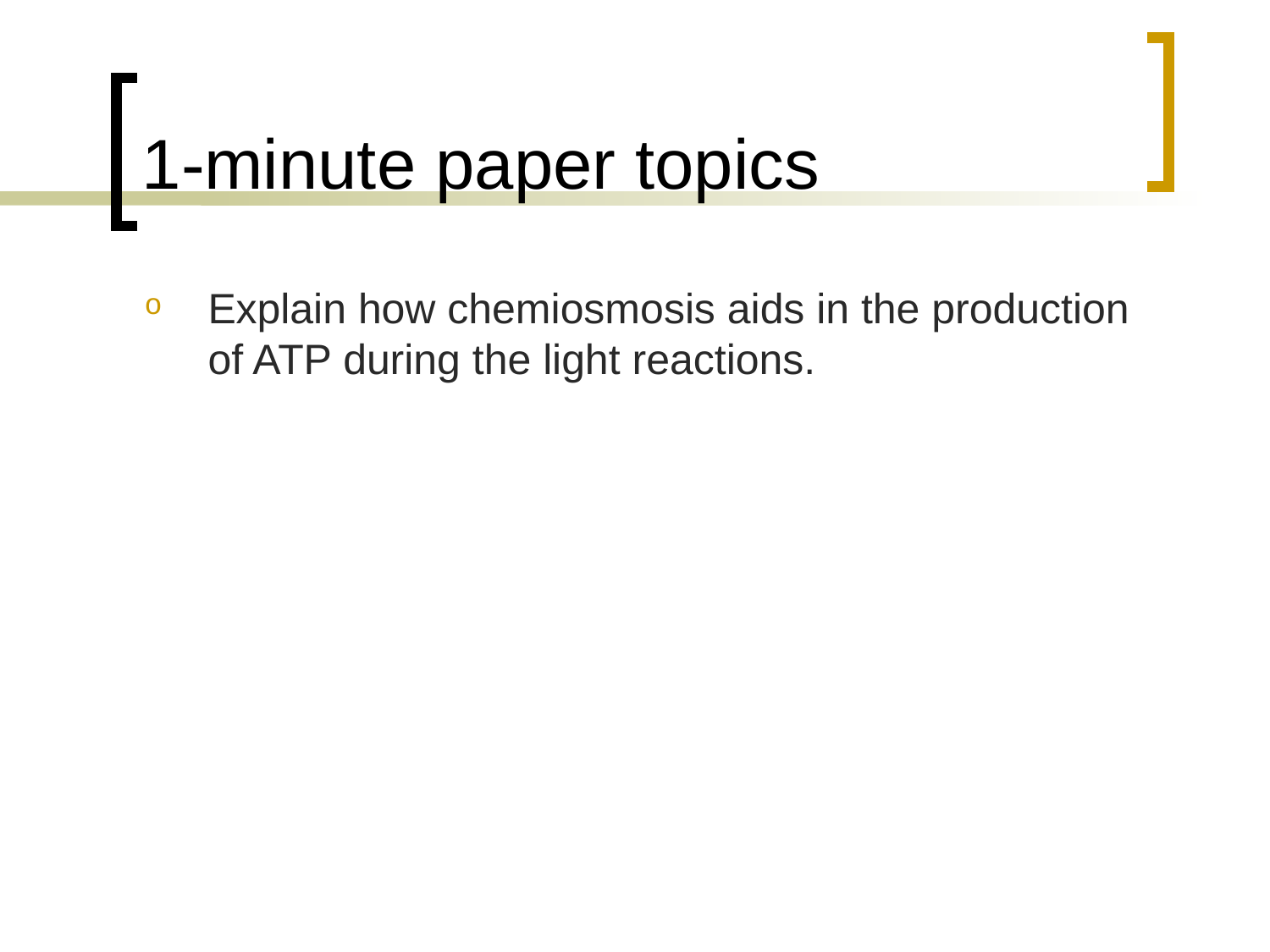

# 1-minute paper topics
Explain how chemiosmosis aids in the production of ATP during the light reactions.